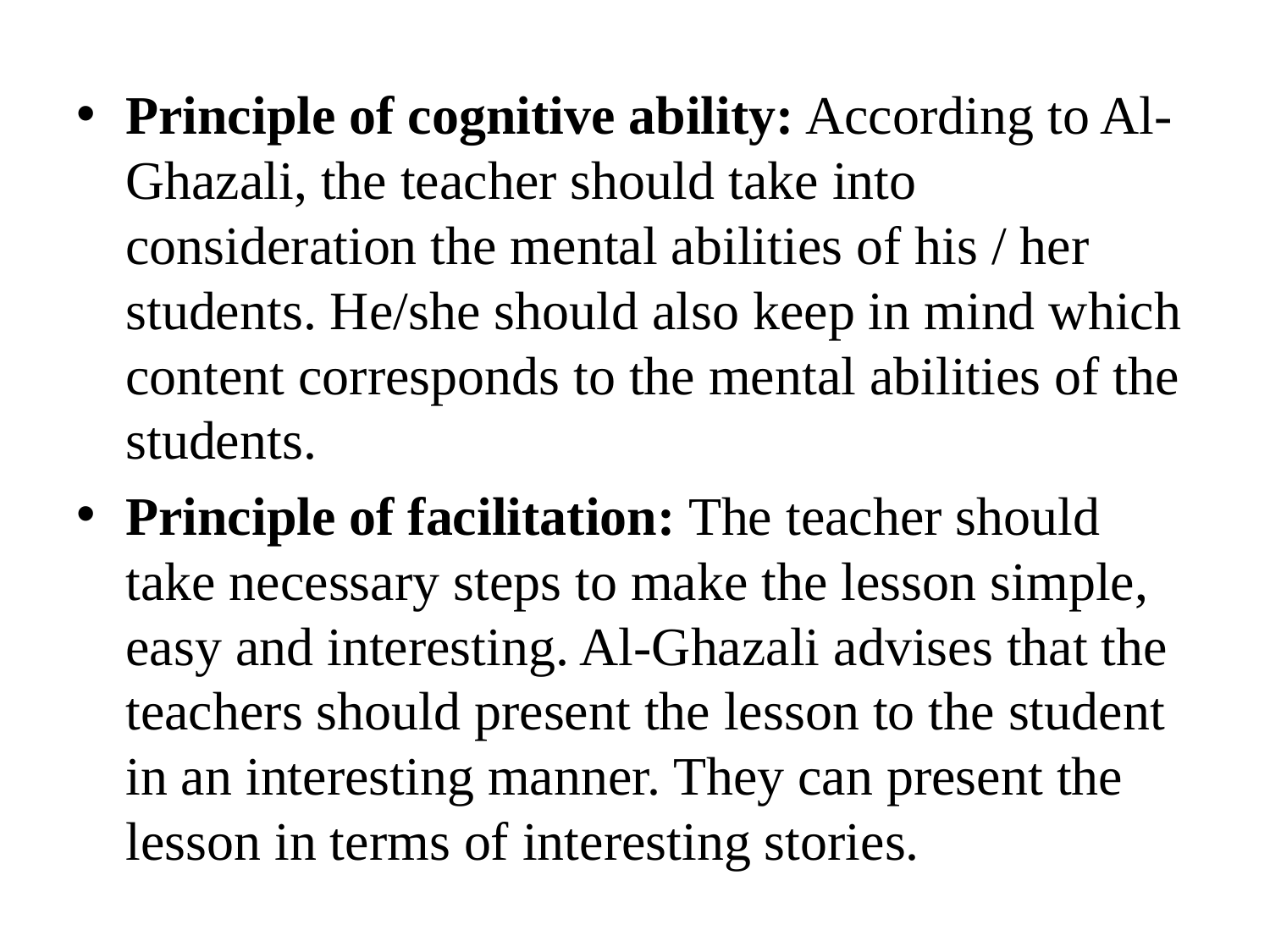

Principle of cognitive ability: According to Al-Ghazali, the teacher should take into consideration the mental abilities of his / her students. He/she should also keep in mind which content corresponds to the mental abilities of the students.
Principle of facilitation: The teacher should take necessary steps to make the lesson simple, easy and interesting. Al-Ghazali advises that the teachers should present the lesson to the student in an interesting manner. They can present the lesson in terms of interesting stories.